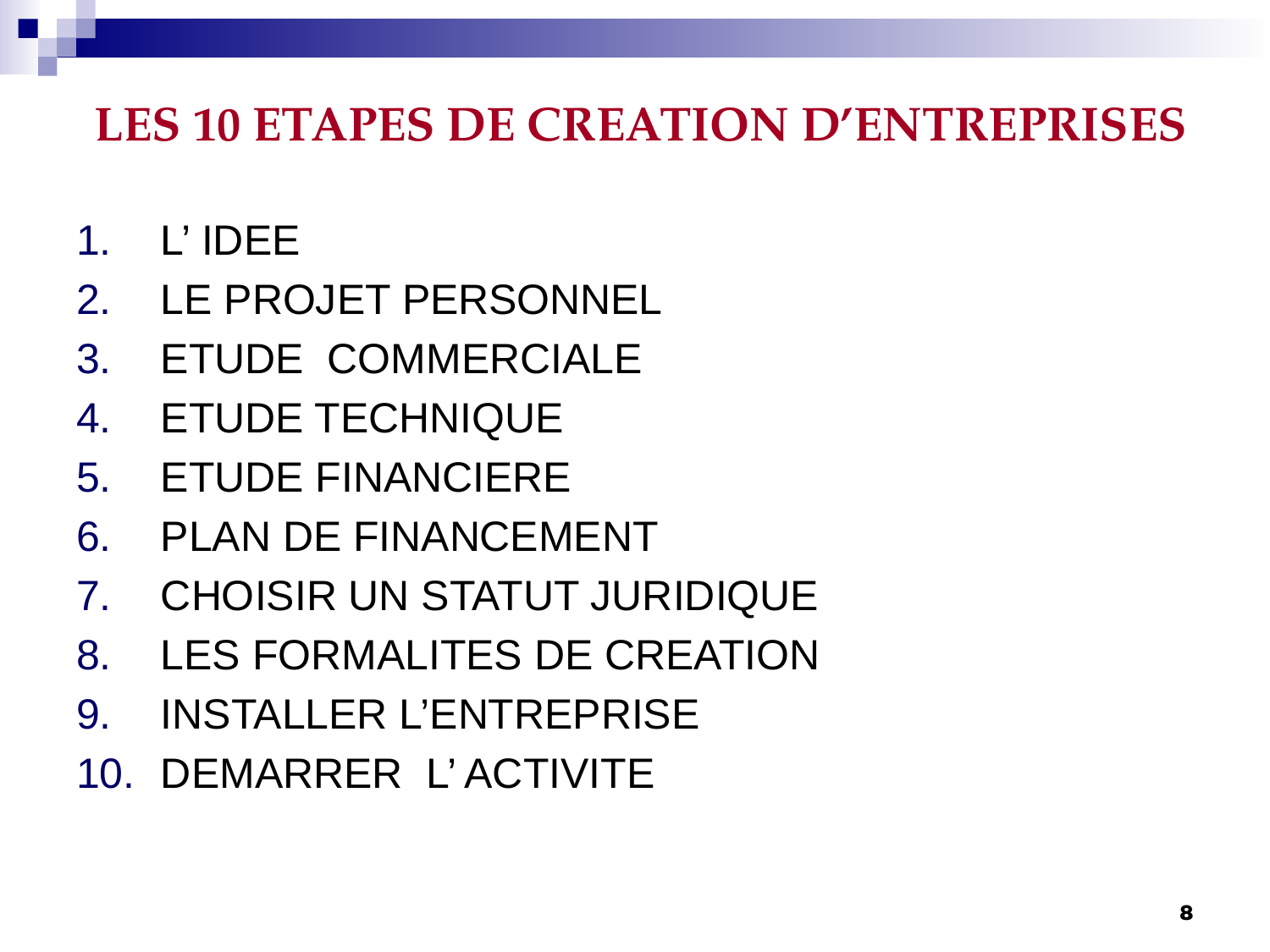

# LES 10 ETAPES DE CREATION D’ENTREPRISES
L’ IDEE
LE PROJET PERSONNEL
ETUDE  COMMERCIALE
ETUDE TECHNIQUE
ETUDE FINANCIERE
PLAN DE FINANCEMENT
CHOISIR UN STATUT JURIDIQUE
LES FORMALITES DE CREATION
INSTALLER L’ENTREPRISE
DEMARRER  L’ ACTIVITE
8